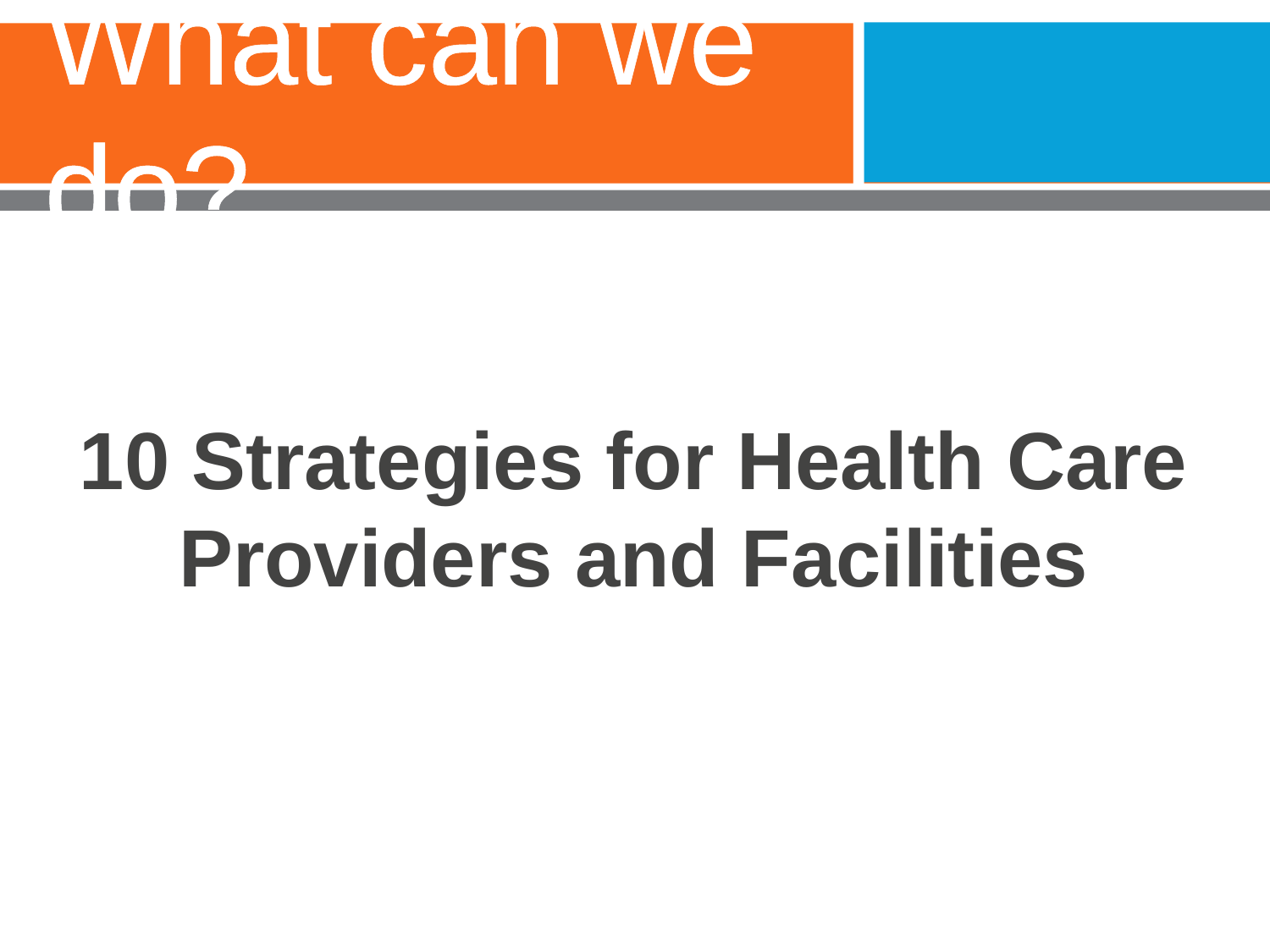

# What can we do?
10 Strategies for Health Care Providers and Facilities